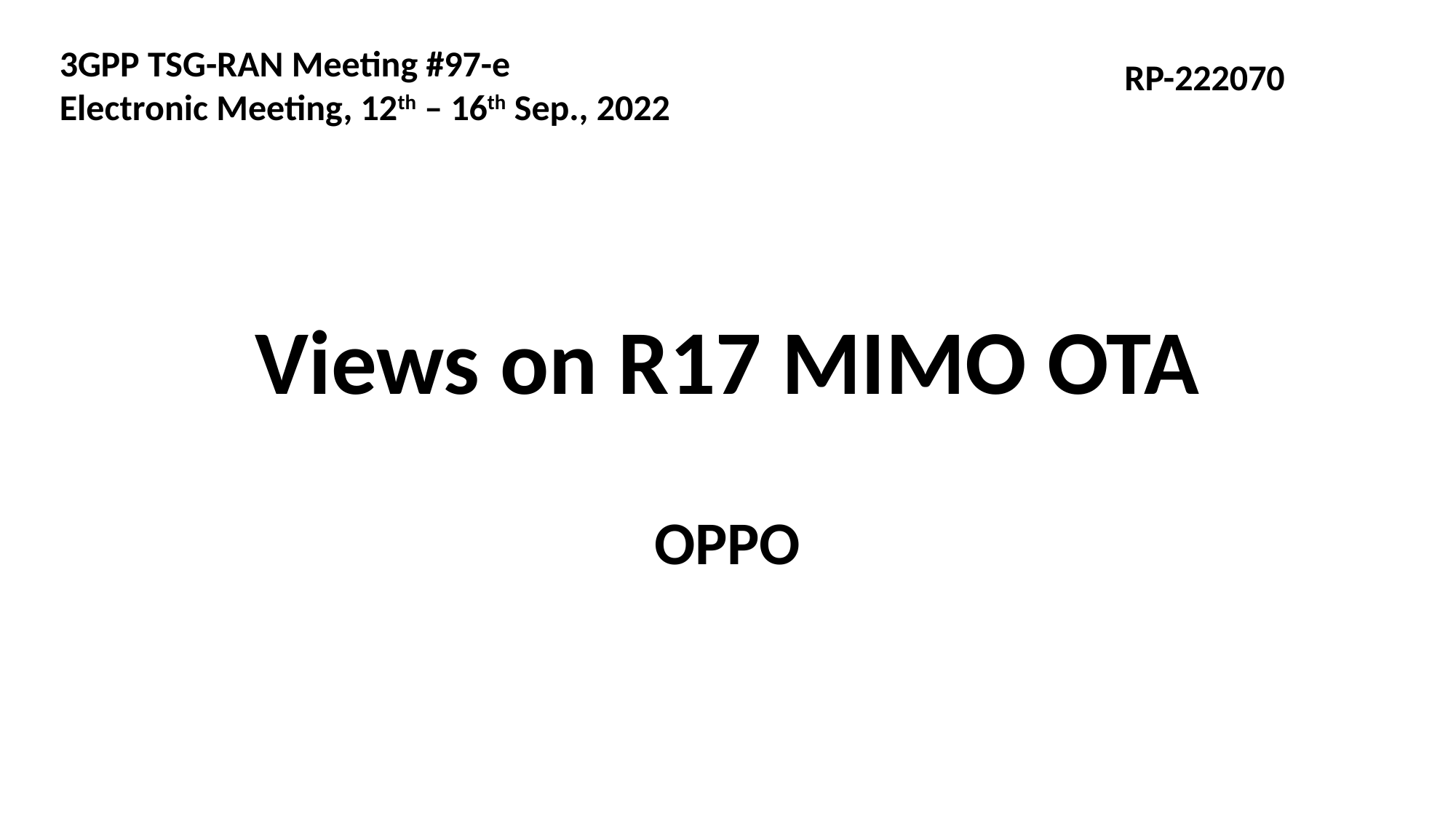

3GPP TSG-RAN Meeting #97-e
Electronic Meeting, 12th – 16th Sep., 2022
RP-222070
# Views on R17 MIMO OTA
OPPO